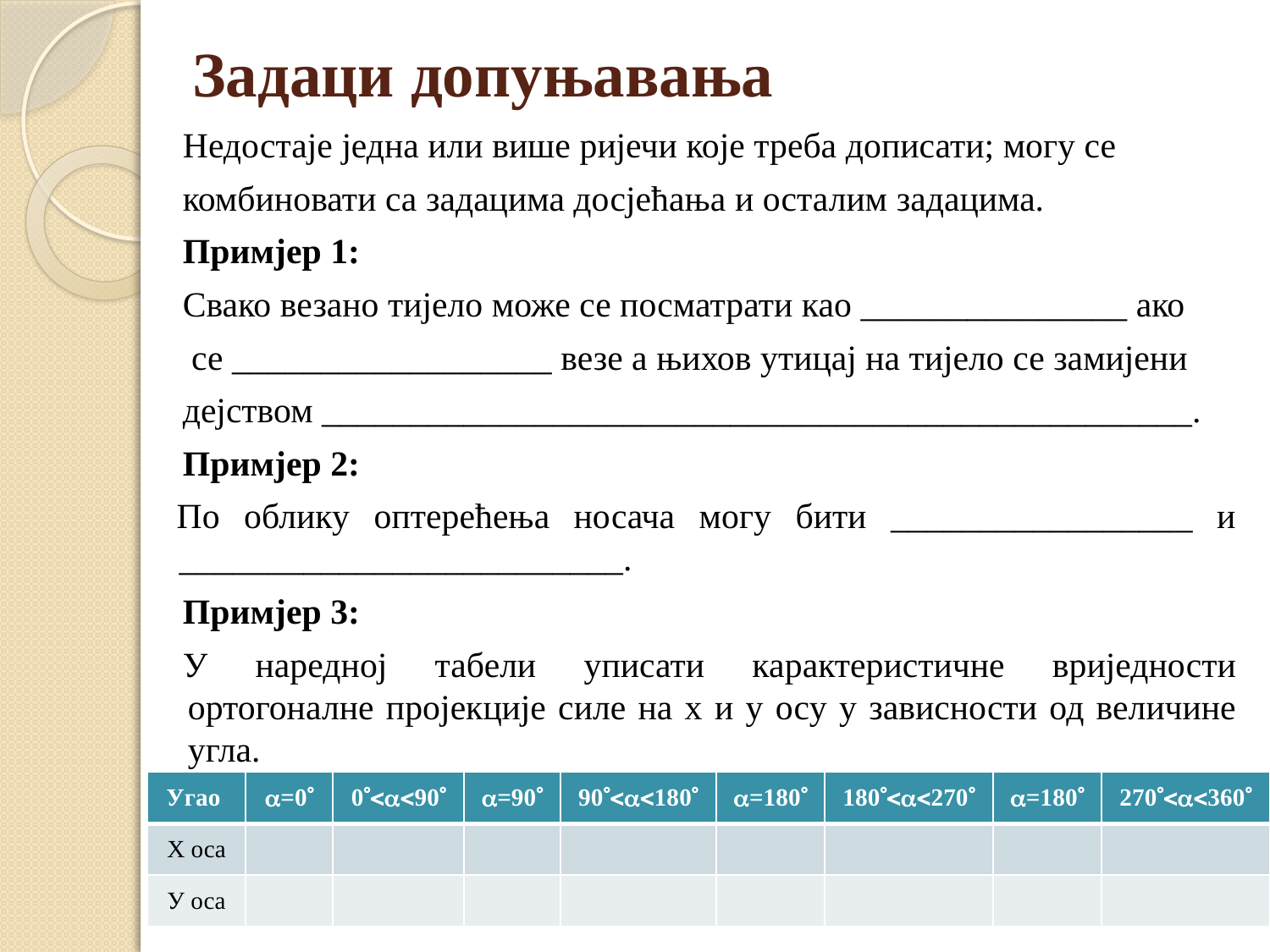

# Задаци допуњавања
Недостаје једна или више ријечи које треба дописати; могу се
комбиновати са задацима досјећања и осталим задацима.
Примјер 1:
Свако везано тијело може се посматрати као _______________ ако
 се __________________ везе а њихов утицај на тијело се замијени
дејством _________________________________________________.
Примјер 2:
По облику оптерећења носача могу бити _________________ и _________________________.
Примјер 3:
У наредној табели уписати карактеристичне вриједности ортогоналне пројекције силе на х и у осу у зависности од величине угла.

| Угао | α=0° | 0°<α<90° | α=90° | 90°<α<180° | α=180° | 180°<α<270° | α=180° | 270°<α<360° |
| --- | --- | --- | --- | --- | --- | --- | --- | --- |
| Х оса |  |  |  |  |  |  |  |  |
| У оса |  |  |  |  |  |  |  |  |